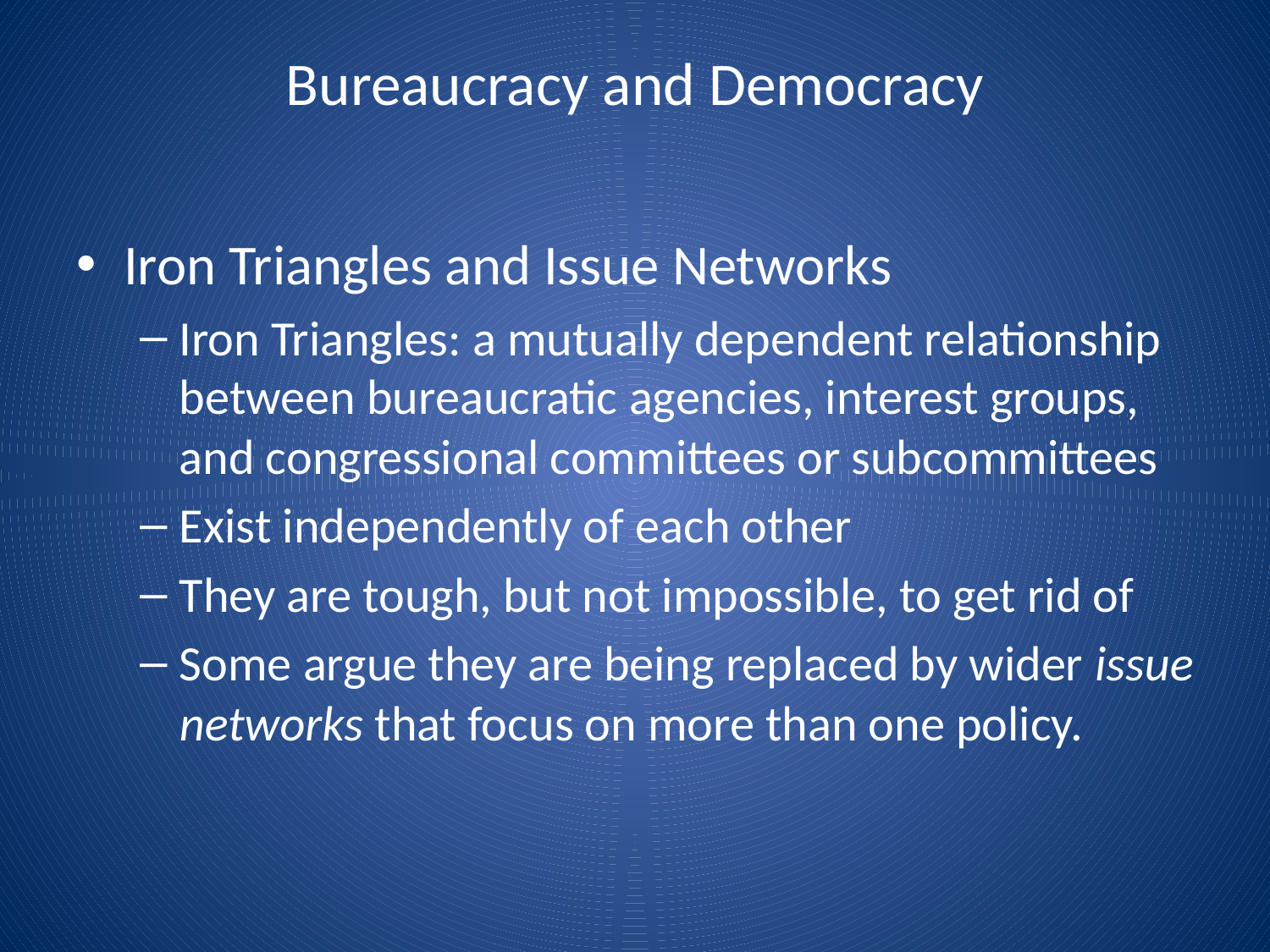

# Bureaucracy and Democracy
Iron Triangles and Issue Networks
Iron Triangles: a mutually dependent relationship between bureaucratic agencies, interest groups, and congressional committees or subcommittees
Exist independently of each other
They are tough, but not impossible, to get rid of
Some argue they are being replaced by wider issue networks that focus on more than one policy.